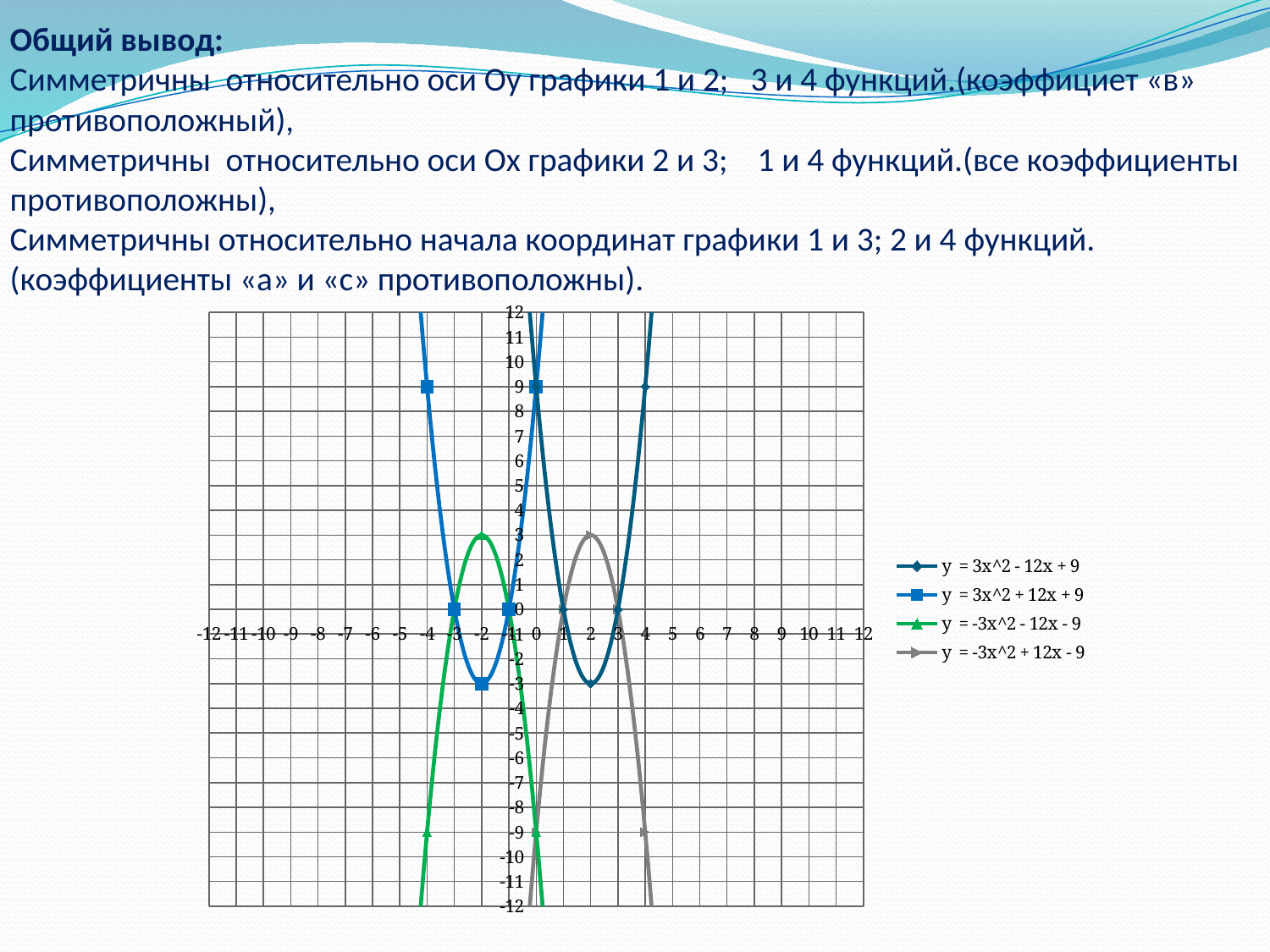

# Общий вывод: Симметричны  относительно оси Оу графики 1 и 2;   3 и 4 функций.(коэффициет «в» противоположный), Симметричны  относительно оси Ох графики 2 и 3;    1 и 4 функций.(все коэффициенты противоположны), Симметричны относительно начала координат графики 1 и 3; 2 и 4 функций. (коэффициенты «а» и «с» противоположны).

### Chart

| Category |  |  |  |  |
|---|---|---|---|---|